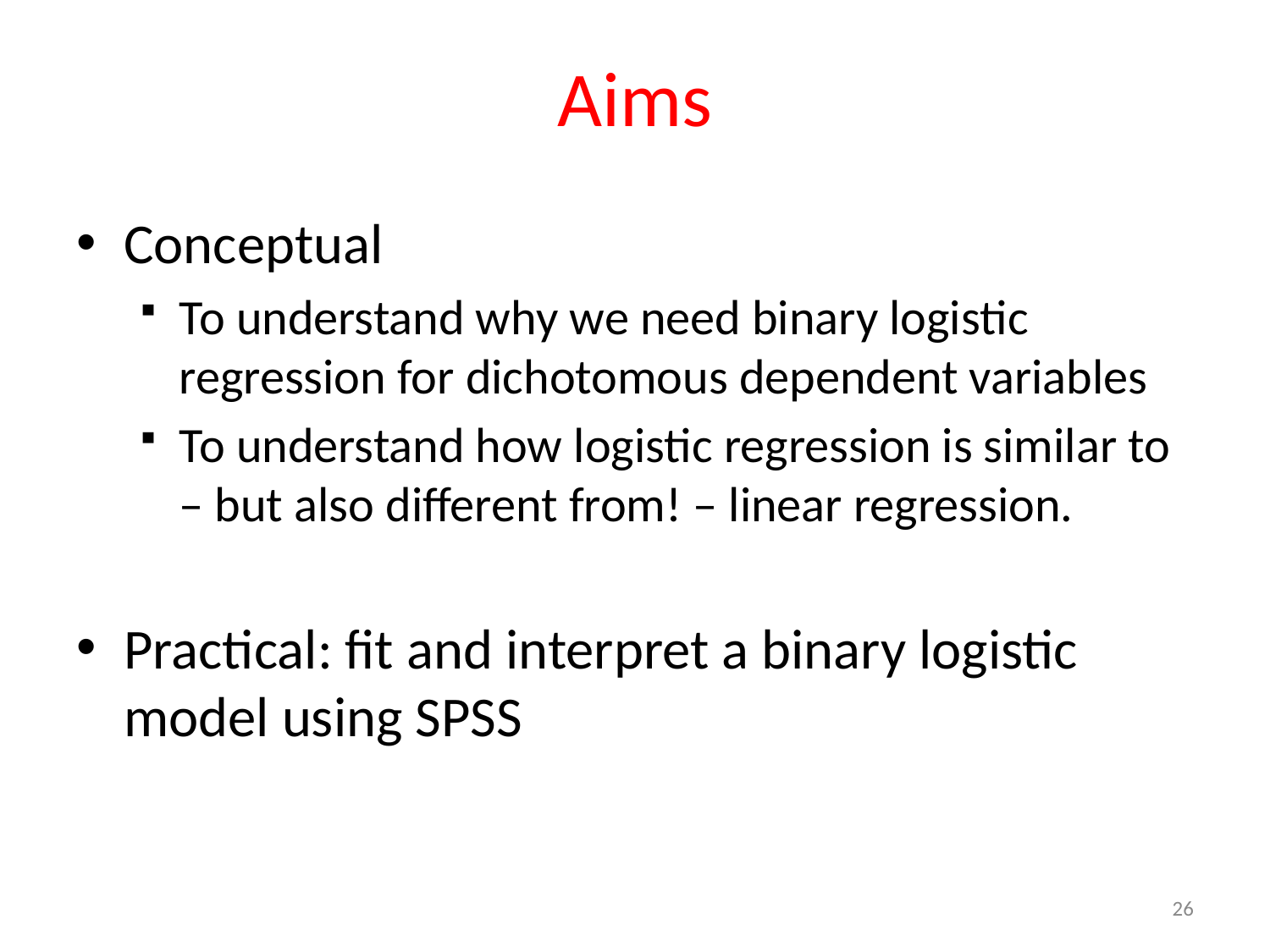

# Aims
Conceptual
To understand why we need binary logistic regression for dichotomous dependent variables
To understand how logistic regression is similar to – but also different from! – linear regression.

Practical: fit and interpret a binary logistic model using SPSS
26